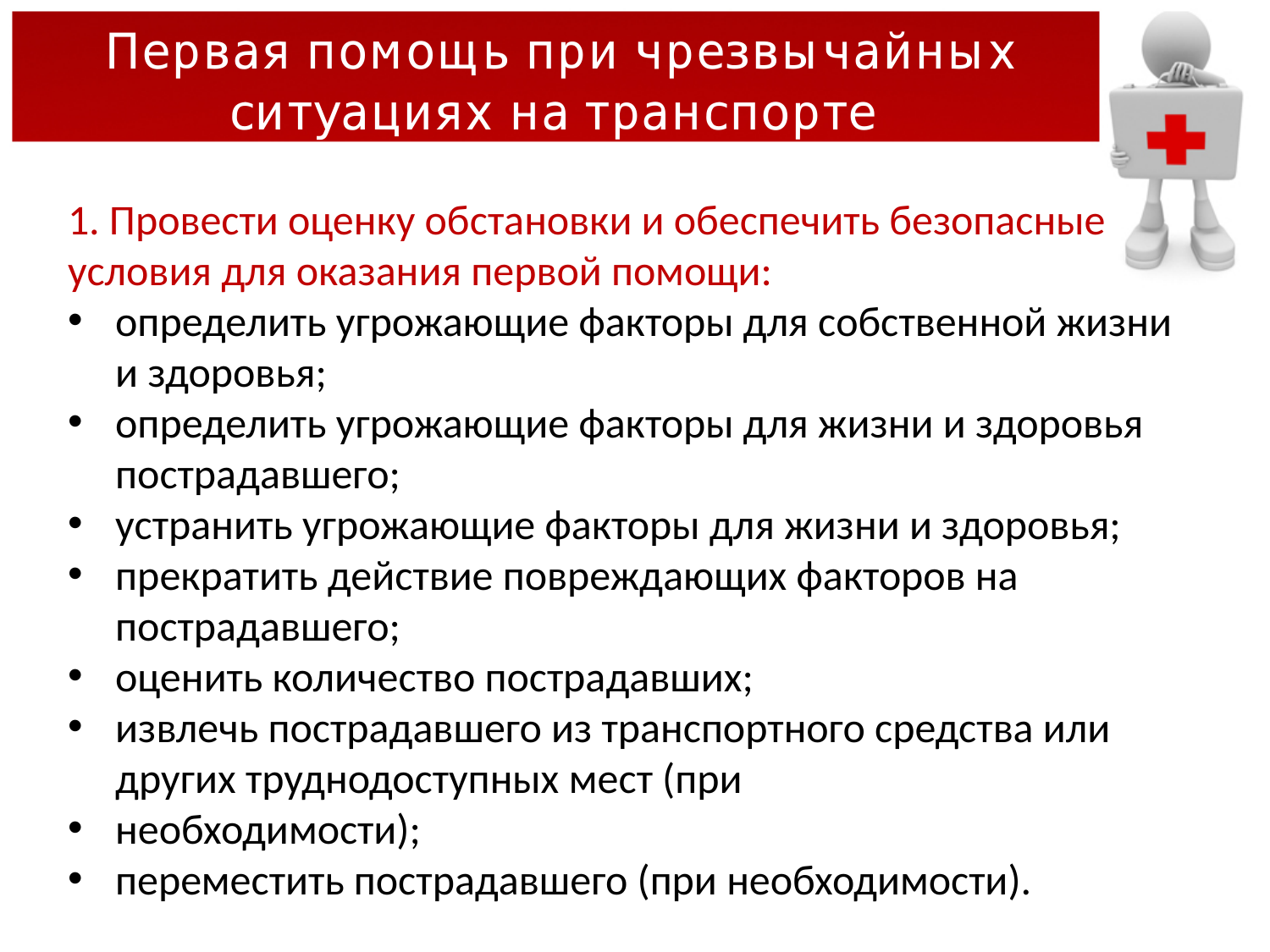

# Первая помощь при чрезвычайных ситуациях на транспорте
1. Провести оценку обстановки и обеспечить безопасные условия для оказания первой помощи:
определить угрожающие факторы для собственной жизни и здоровья;
определить угрожающие факторы для жизни и здоровья пострадавшего;
устранить угрожающие факторы для жизни и здоровья;
прекратить действие повреждающих факторов на пострадавшего;
оценить количество пострадавших;
извлечь пострадавшего из транспортного средства или других труднодоступных мест (при
необходимости);
переместить пострадавшего (при необходимости).